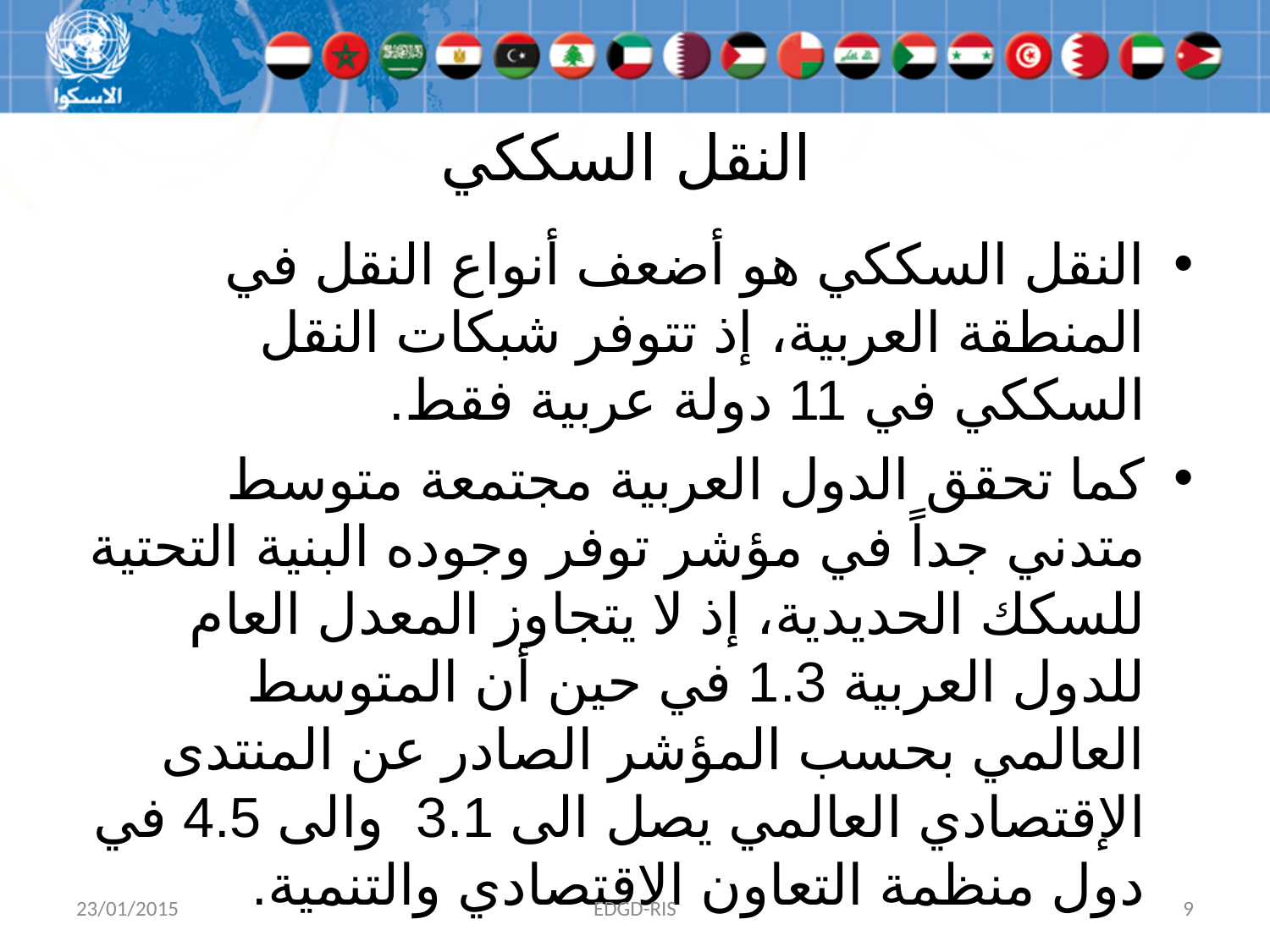

# النقل السككي
النقل السككي هو أضعف أنواع النقل في المنطقة العربية، إذ تتوفر شبكات النقل السككي في 11 دولة عربية فقط.
كما تحقق الدول العربية مجتمعة متوسط متدني جداً في مؤشر توفر وجوده البنية التحتية للسكك الحديدية، إذ لا يتجاوز المعدل العام للدول العربية 1.3 في حين أن المتوسط العالمي بحسب المؤشر الصادر عن المنتدى الإقتصادي العالمي يصل الى 3.1  والى 4.5 في دول منظمة التعاون الاقتصادي والتنمية.

23/01/2015
EDGD-RIS
9